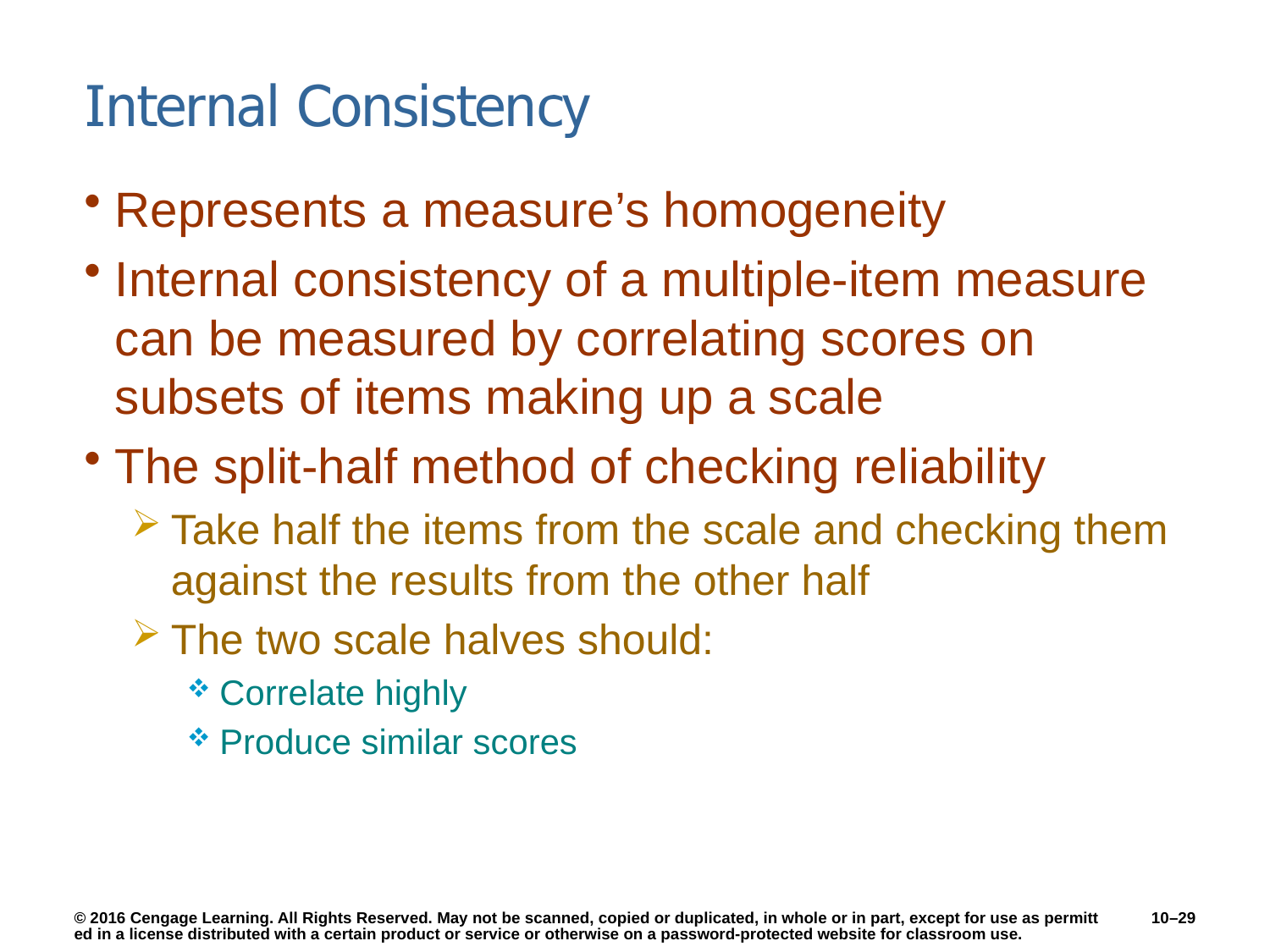

# Internal Consistency
Represents a measure’s homogeneity
Internal consistency of a multiple-item measure can be measured by correlating scores on subsets of items making up a scale
The split-half method of checking reliability
Take half the items from the scale and checking them against the results from the other half
The two scale halves should:
Correlate highly
Produce similar scores

10–29
© 2016 Cengage Learning. All Rights Reserved. May not be scanned, copied or duplicated, in whole or in part, except for use as permitted in a license distributed with a certain product or service or otherwise on a password-protected website for classroom use.